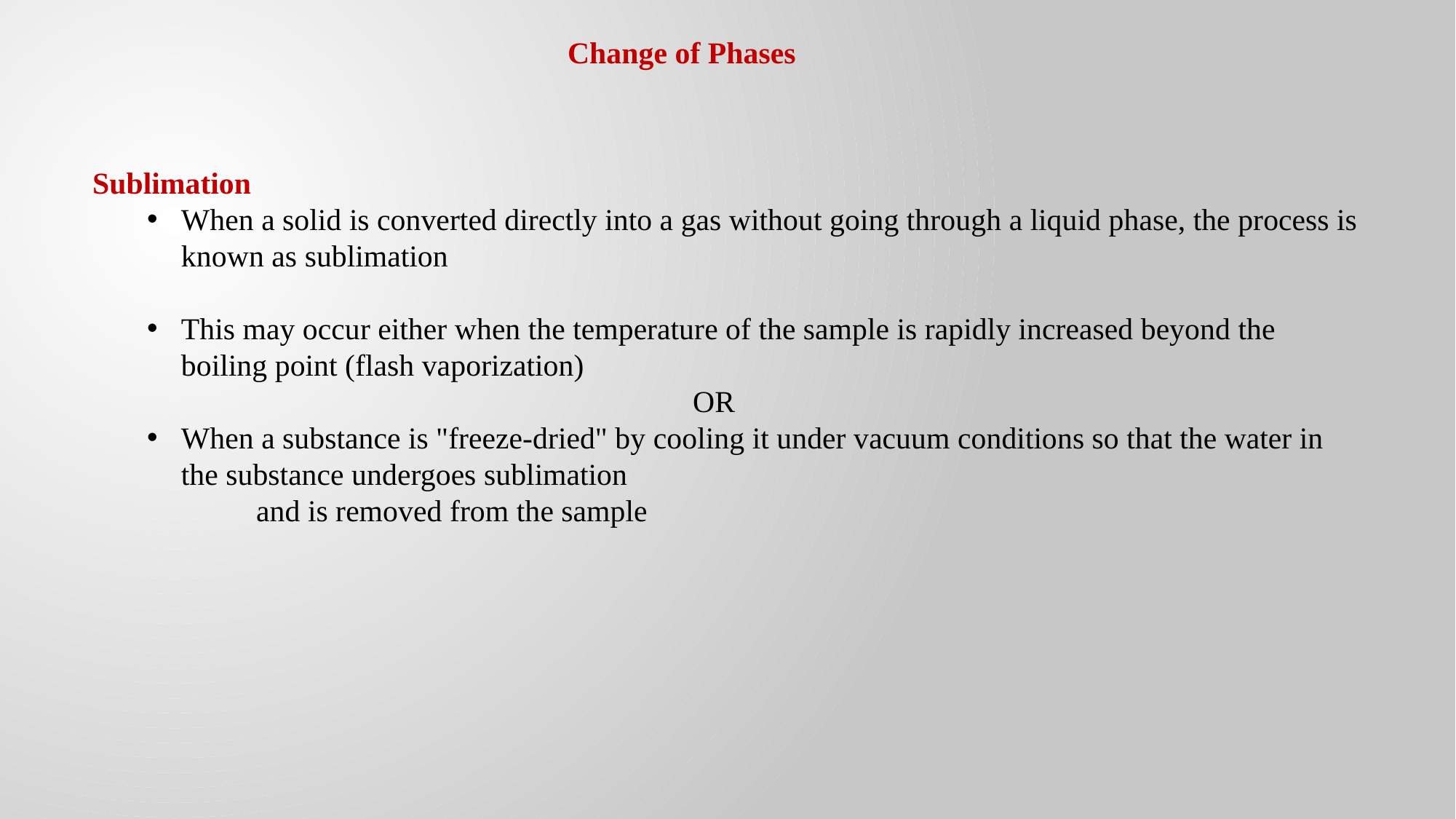

Change of Phases
Sublimation
When a solid is converted directly into a gas without going through a liquid phase, the process is known as sublimation

This may occur either when the temperature of the sample is rapidly increased beyond the boiling point (flash vaporization)
					OR
When a substance is "freeze-dried" by cooling it under vacuum conditions so that the water in the substance undergoes sublimation
	and is removed from the sample